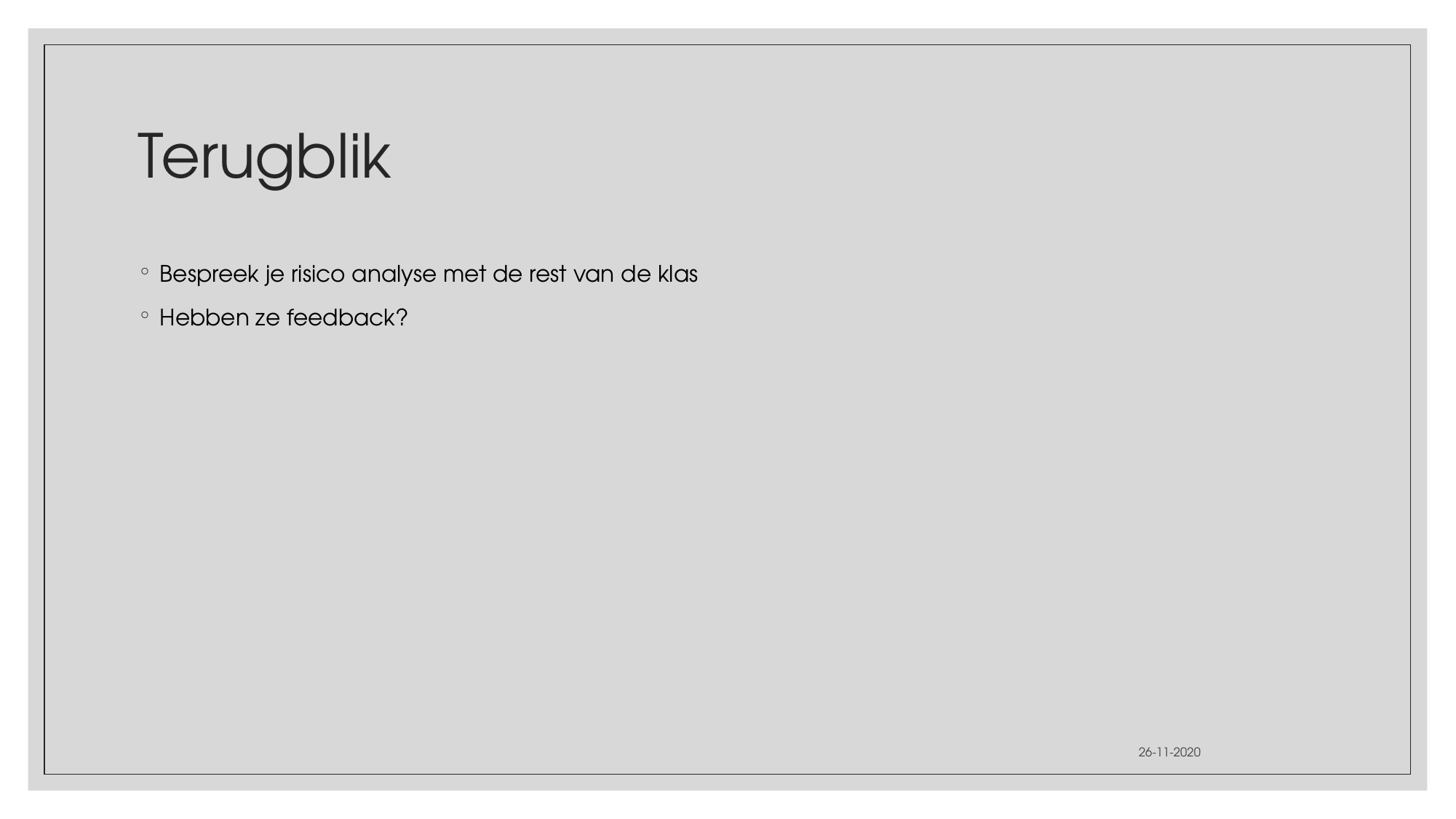

# Terugblik
Bespreek je risico analyse met de rest van de klas
Hebben ze feedback?

26-11-2020